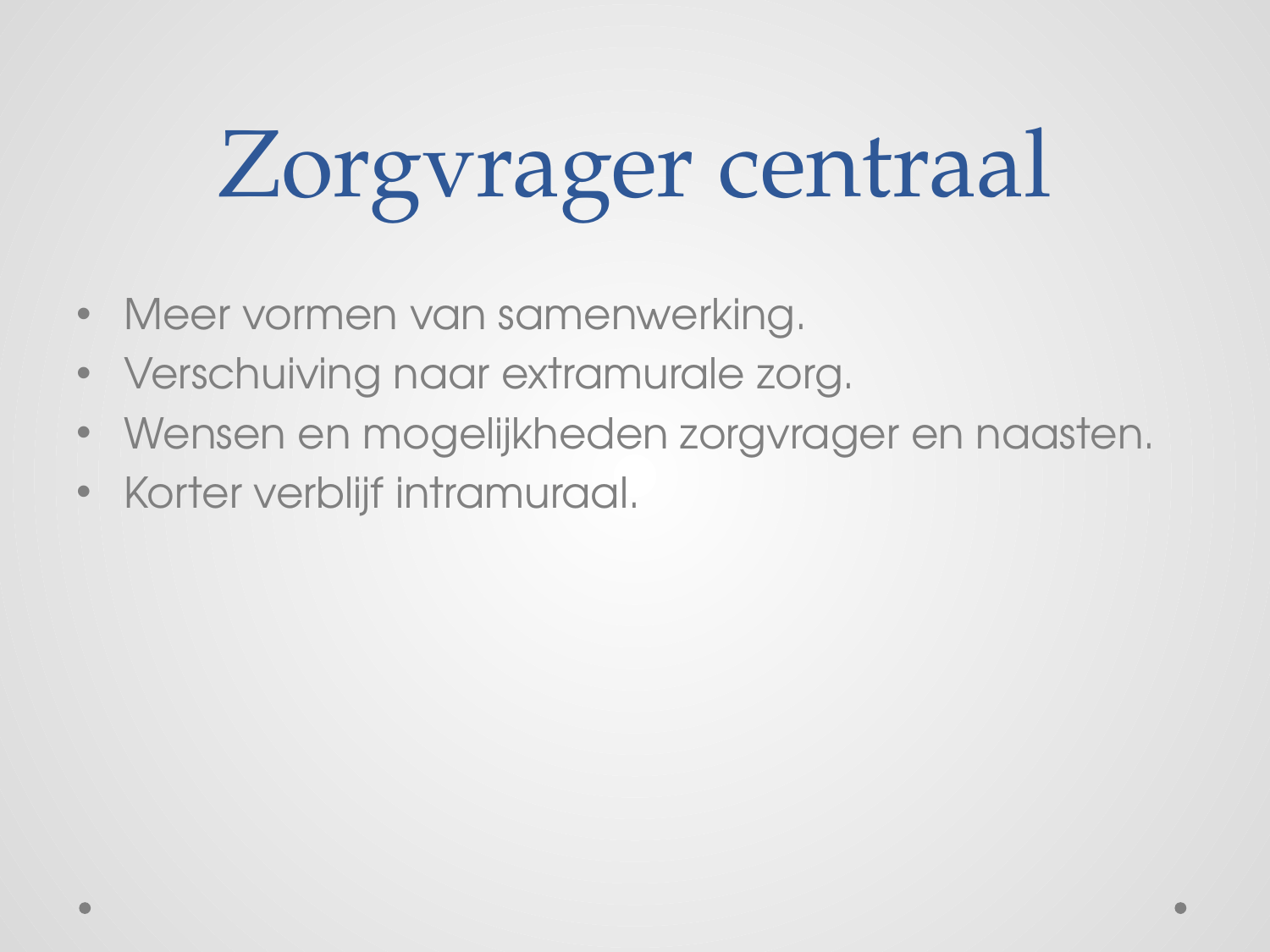

# Zorgvrager centraal

Meer vormen van samenwerking.
Verschuiving naar extramurale zorg.
Wensen en mogelijkheden zorgvrager en naasten.
Korter verblijf intramuraal.